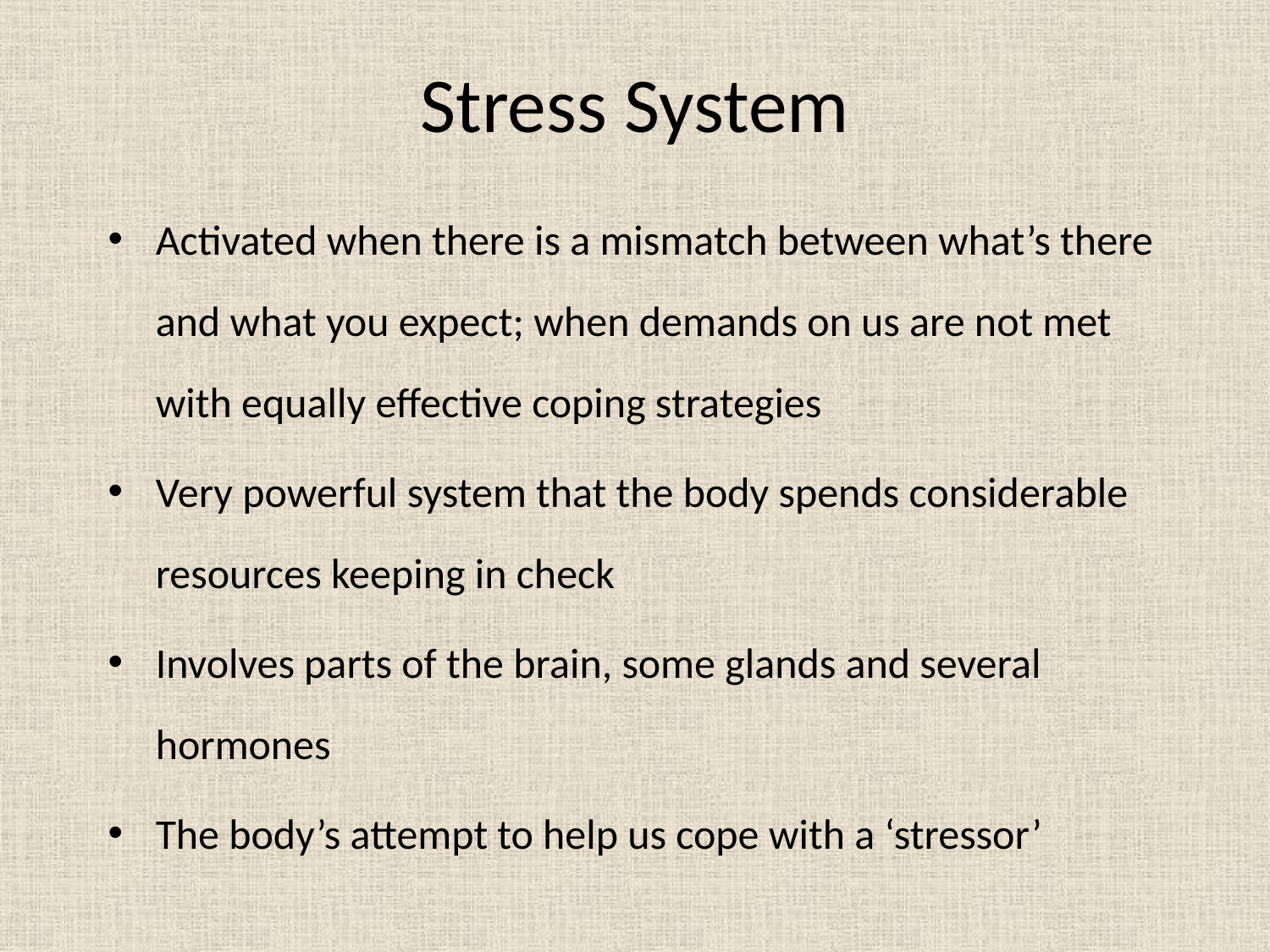

# Stress System
Activated when there is a mismatch between what’s there and what you expect; when demands on us are not met with equally effective coping strategies
Very powerful system that the body spends considerable resources keeping in check
Involves parts of the brain, some glands and several hormones
The body’s attempt to help us cope with a ‘stressor’